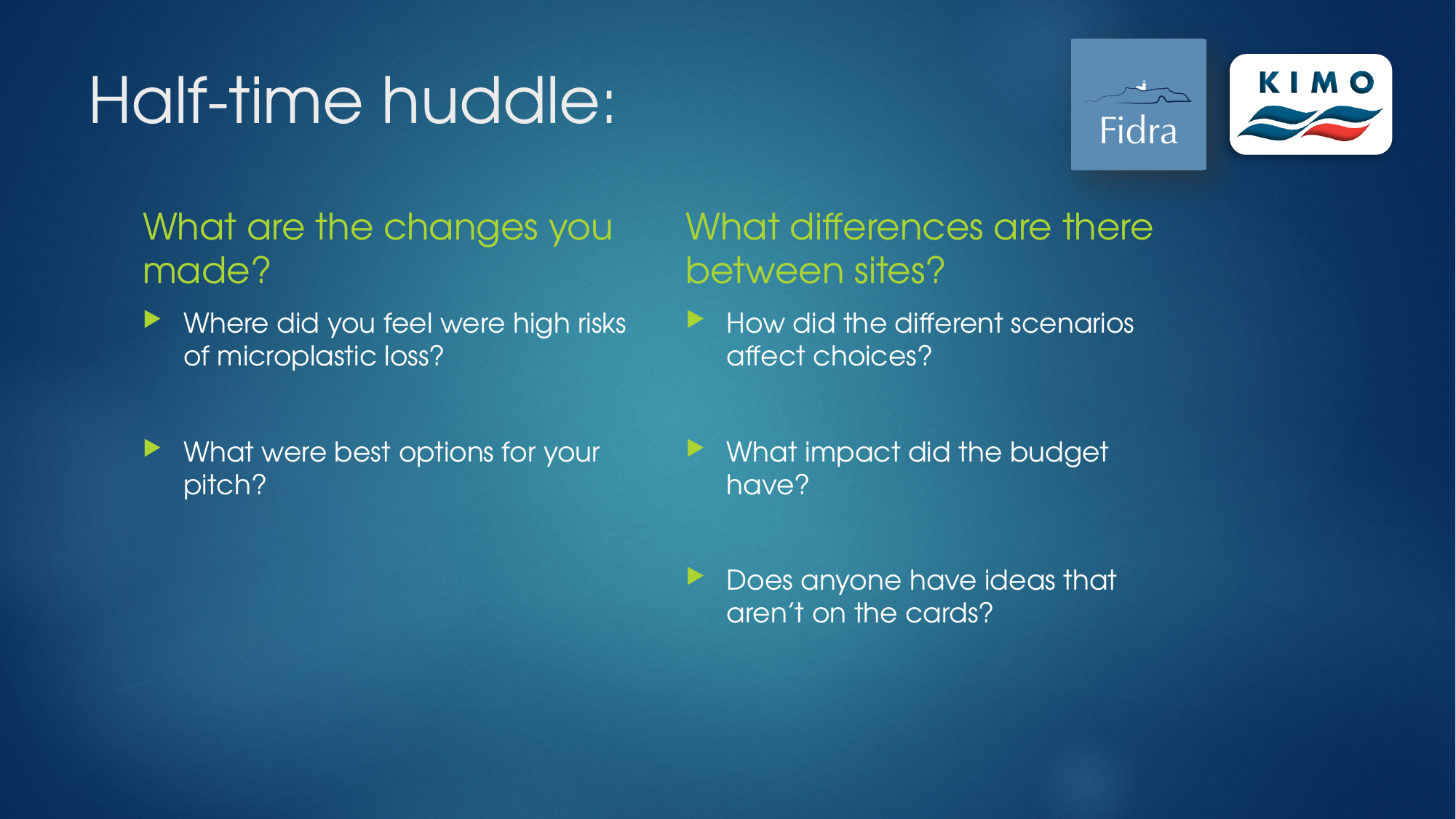

# Half-time huddle:
What are the changes you made?
What differences are there between sites?
Where did you feel were high risks of microplastic loss?

What were best options for your pitch?
How did the different scenarios affect choices?

What impact did the budget have?

Does anyone have ideas that aren’t on the cards?